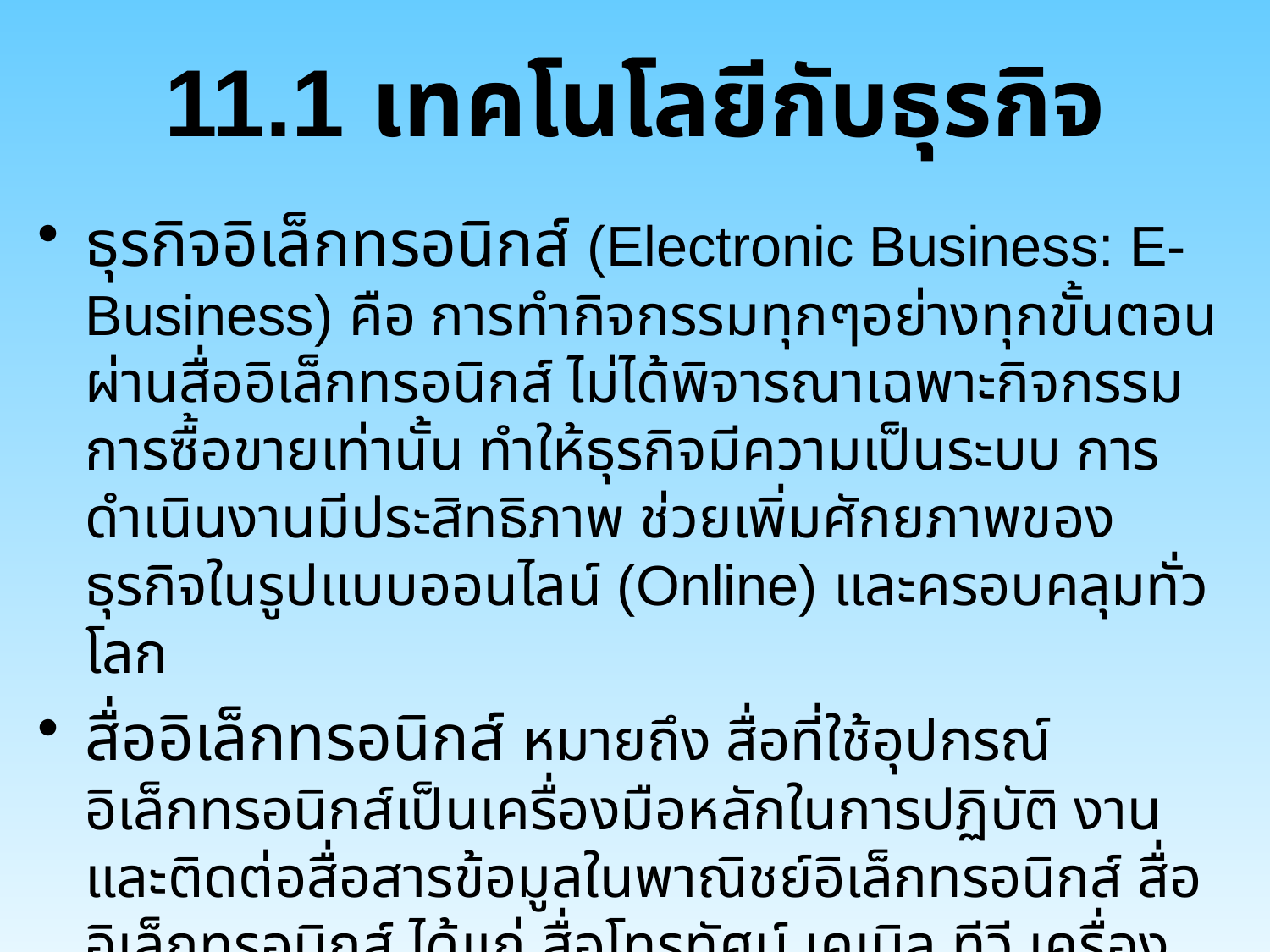

# 11.1 เทคโนโลยีกับธุรกิจ
ธุรกิจอิเล็กทรอนิกส์ (Electronic Business: E-Business) คือ การทำกิจกรรมทุกๆอย่างทุกขั้นตอนผ่านสื่ออิเล็กทรอนิกส์ ไม่ได้พิจารณาเฉพาะกิจกรรมการซื้อขายเท่านั้น ทำให้ธุรกิจมีความเป็นระบบ การดำเนินงานมีประสิทธิภาพ ช่วยเพิ่มศักยภาพของธุรกิจในรูปแบบออนไลน์ (Online) และครอบคลุมทั่วโลก
สื่ออิเล็กทรอนิกส์ หมายถึง สื่อที่ใช้อุปกรณ์อิเล็กทรอนิกส์เป็นเครื่องมือหลักในการปฏิบัติ งานและติดต่อสื่อสารข้อมูลในพาณิชย์อิเล็กทรอนิกส์ สื่ออิเล็กทรอนิกส์ ได้แก่ สื่อโทรทัศน์ เคเบิล ทีวี เครื่องโทรสาร โทรศัพท์พื้นฐาน โทรศัพท์เคลื่อนที่ เครื่องATM ระบบการชำระเงินและโอนเงินอัตโนมัติ รวมทั้งเครื่องข่ายอินเทอร์เน็ต (http://www.pbj.ac.th/IT11/C8.htm)